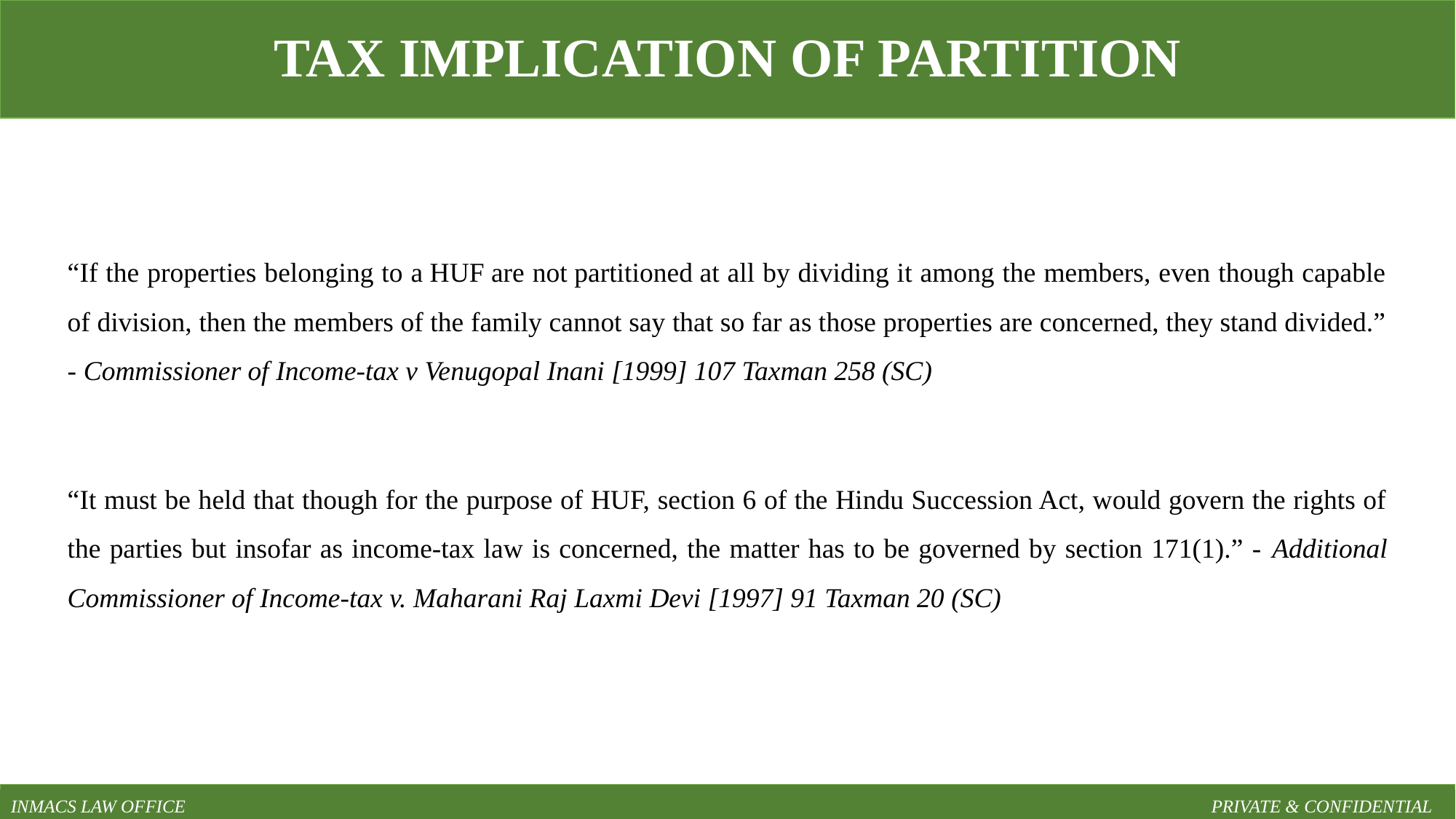

TAX IMPLICATION OF PARTITION
“If the properties belonging to a HUF are not partitioned at all by dividing it among the members, even though capable of division, then the members of the family cannot say that so far as those properties are concerned, they stand divided.” - Commissioner of Income-tax v Venugopal Inani [1999] 107 Taxman 258 (SC)

“It must be held that though for the purpose of HUF, section 6 of the Hindu Succession Act, would govern the rights of the parties but insofar as income-tax law is concerned, the matter has to be governed by section 171(1).” - Additional Commissioner of Income-tax v. Maharani Raj Laxmi Devi [1997] 91 Taxman 20 (SC)

INMACS LAW OFFICE										PRIVATE & CONFIDENTIAL